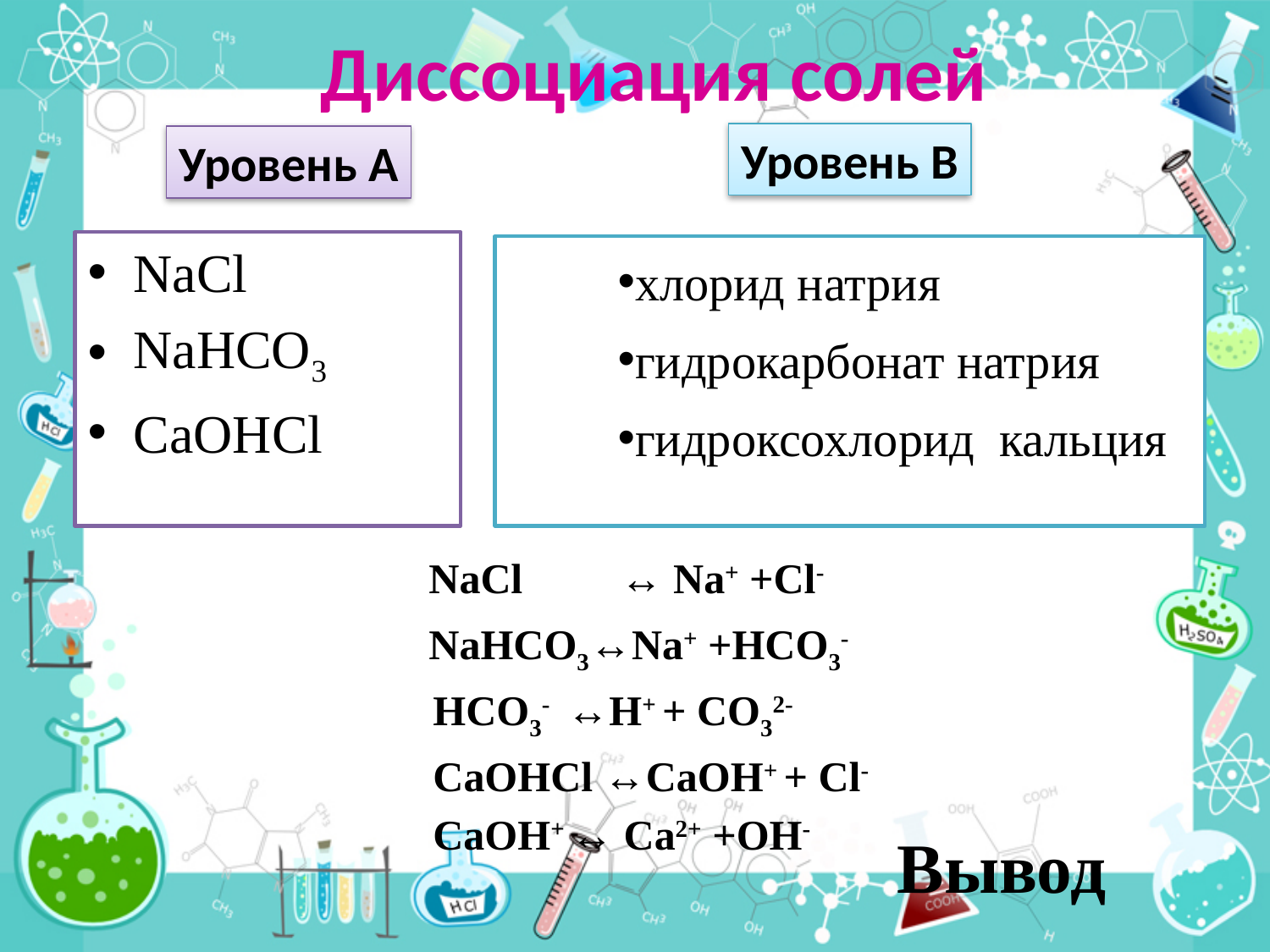

# Диссоциация солей
Уровень В
Уровень А
NaCl
NaHCO3
CаOHCl
хлорид натрия
гидрокарбонат натрия
гидроксохлорид  кальция
NaCl	↔ Na+ +Cl-
NaHCO3↔Na+ +HCO3-
		HCO3-  ↔H+ + CO32-
		CаOHCl ↔CаOH+ + Сl-
		CaOH+ ↔ Ca2+ +OH-
Вывод